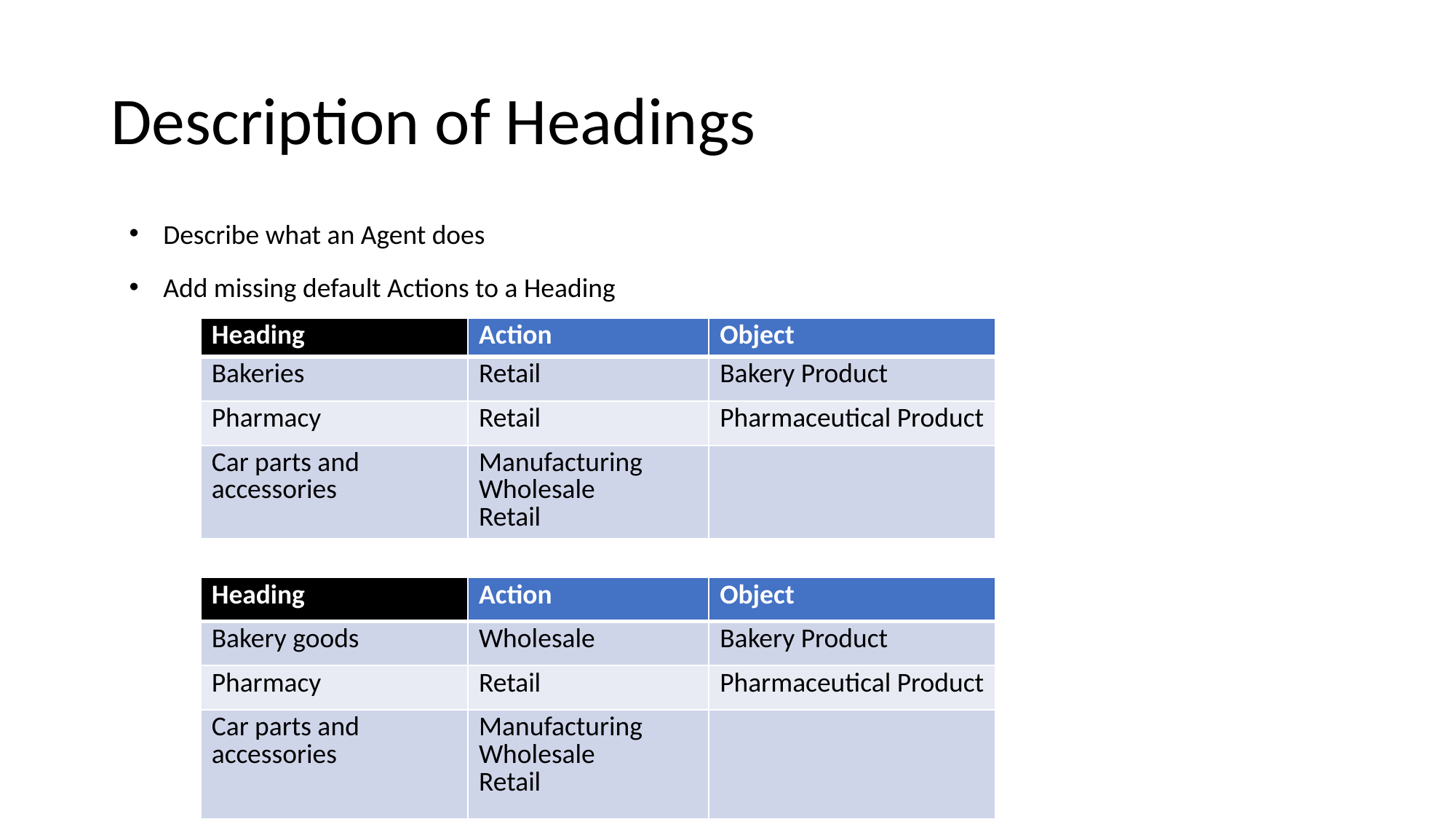

# Description of Headings
Describe what an Agent does
Add missing default Actions to a Heading
| Heading | Action | Object |
| --- | --- | --- |
| Bakeries | Retail | Bakery Product |
| Pharmacy | Retail | Pharmaceutical Product |
| Car parts and accessories | Manufacturing Wholesale Retail |  |
| Heading | Action | Object |
| --- | --- | --- |
| Bakery goods | Wholesale | Bakery Product |
| Pharmacy | Retail | Pharmaceutical Product |
| Car parts and accessories | Manufacturing Wholesale Retail |  |